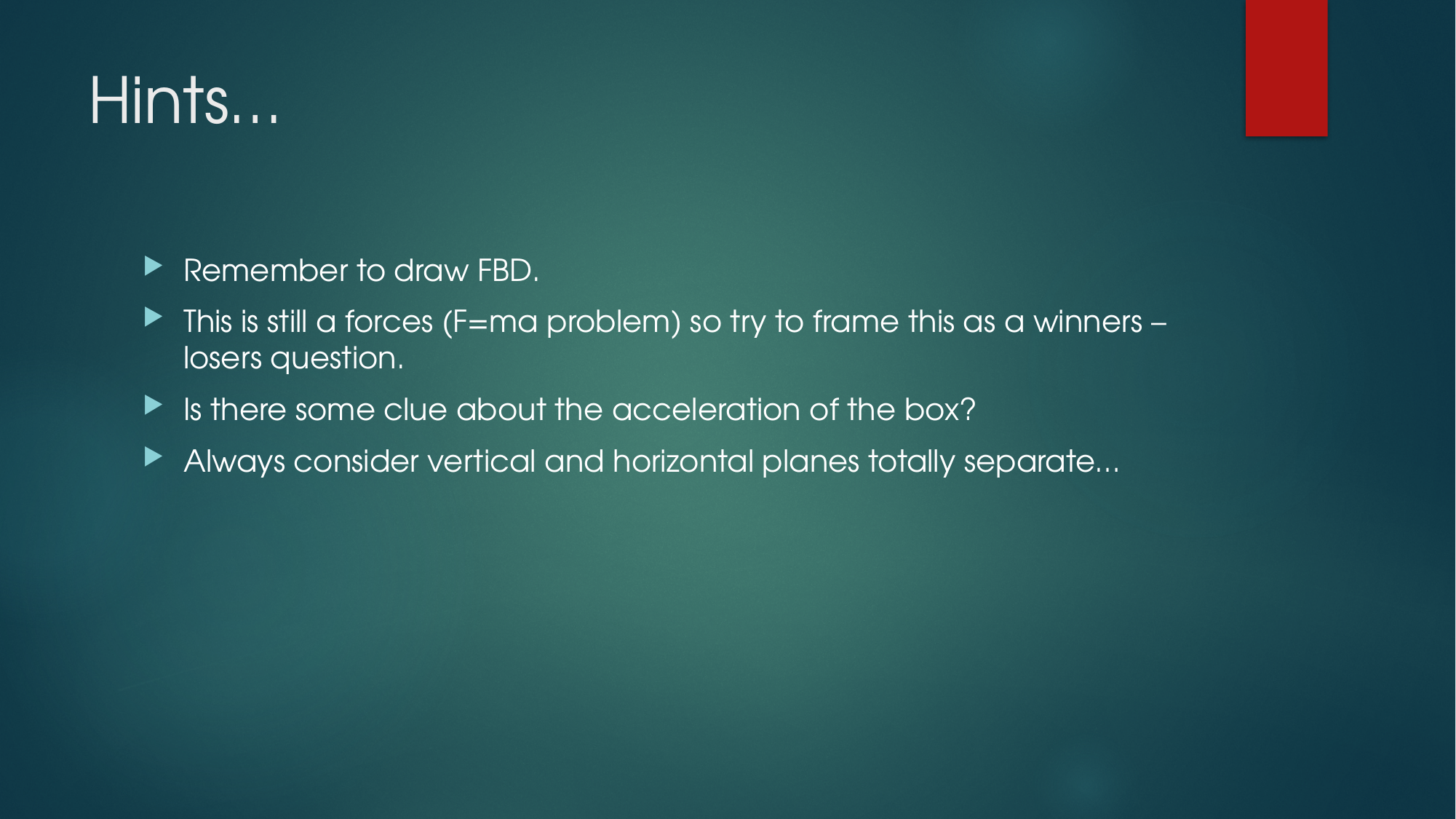

# Hints…
Remember to draw FBD.
This is still a forces (F=ma problem) so try to frame this as a winners – losers question.
Is there some clue about the acceleration of the box?
Always consider vertical and horizontal planes totally separate…